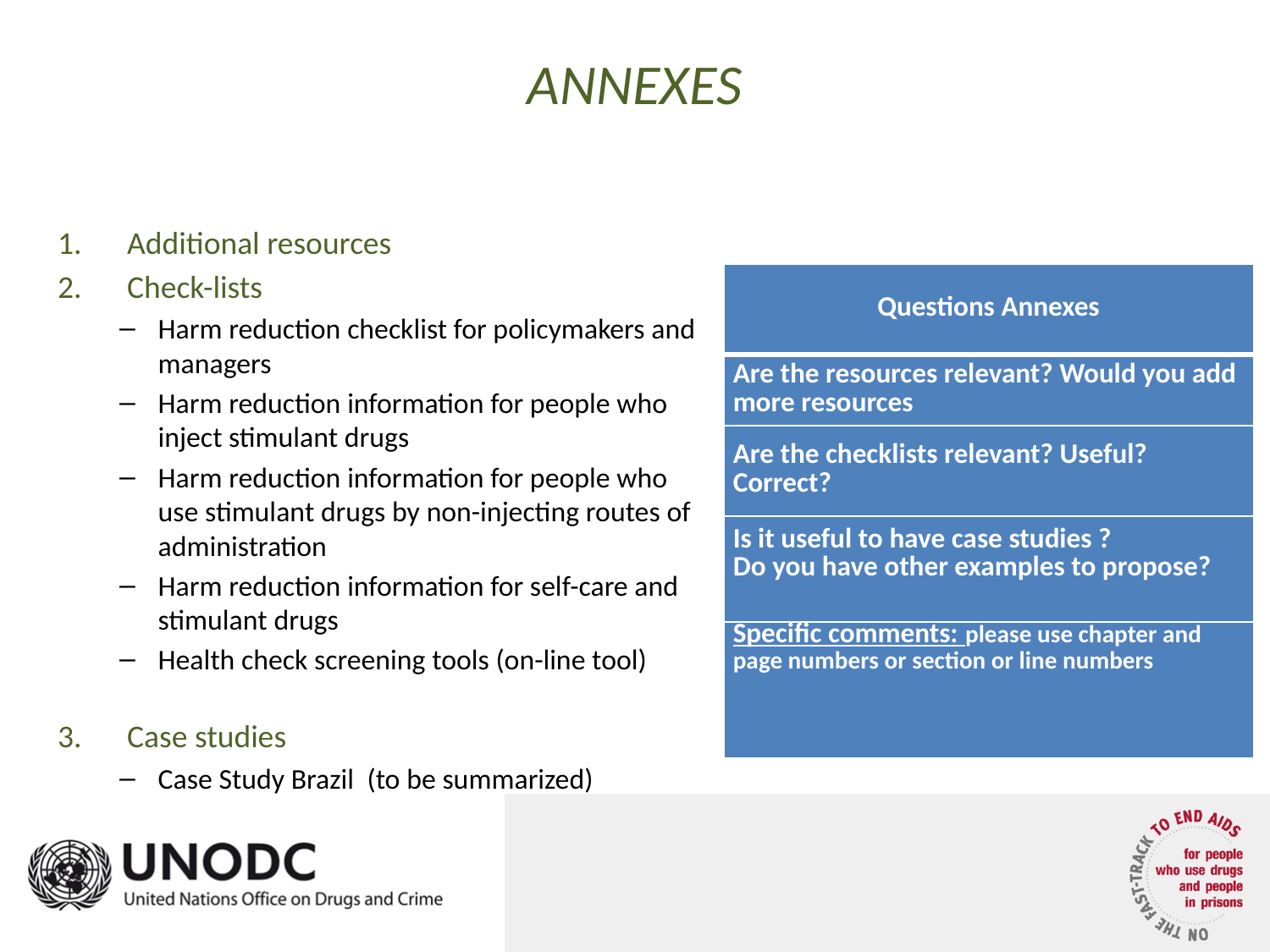

# ANNEXES
Additional resources
Check-lists
Harm reduction checklist for policymakers and managers
Harm reduction information for people who inject stimulant drugs
Harm reduction information for people who use stimulant drugs by non-injecting routes of administration
Harm reduction information for self-care and stimulant drugs
Health check screening tools (on-line tool)
Case studies
Case Study Brazil  (to be summarized)

| Questions Annexes |
| --- |
| Are the resources relevant? Would you add more resources |
| Are the checklists relevant? Useful? Correct? |
| Is it useful to have case studies ? Do you have other examples to propose? |
| Specific comments: please use chapter and page numbers or section or line numbers |